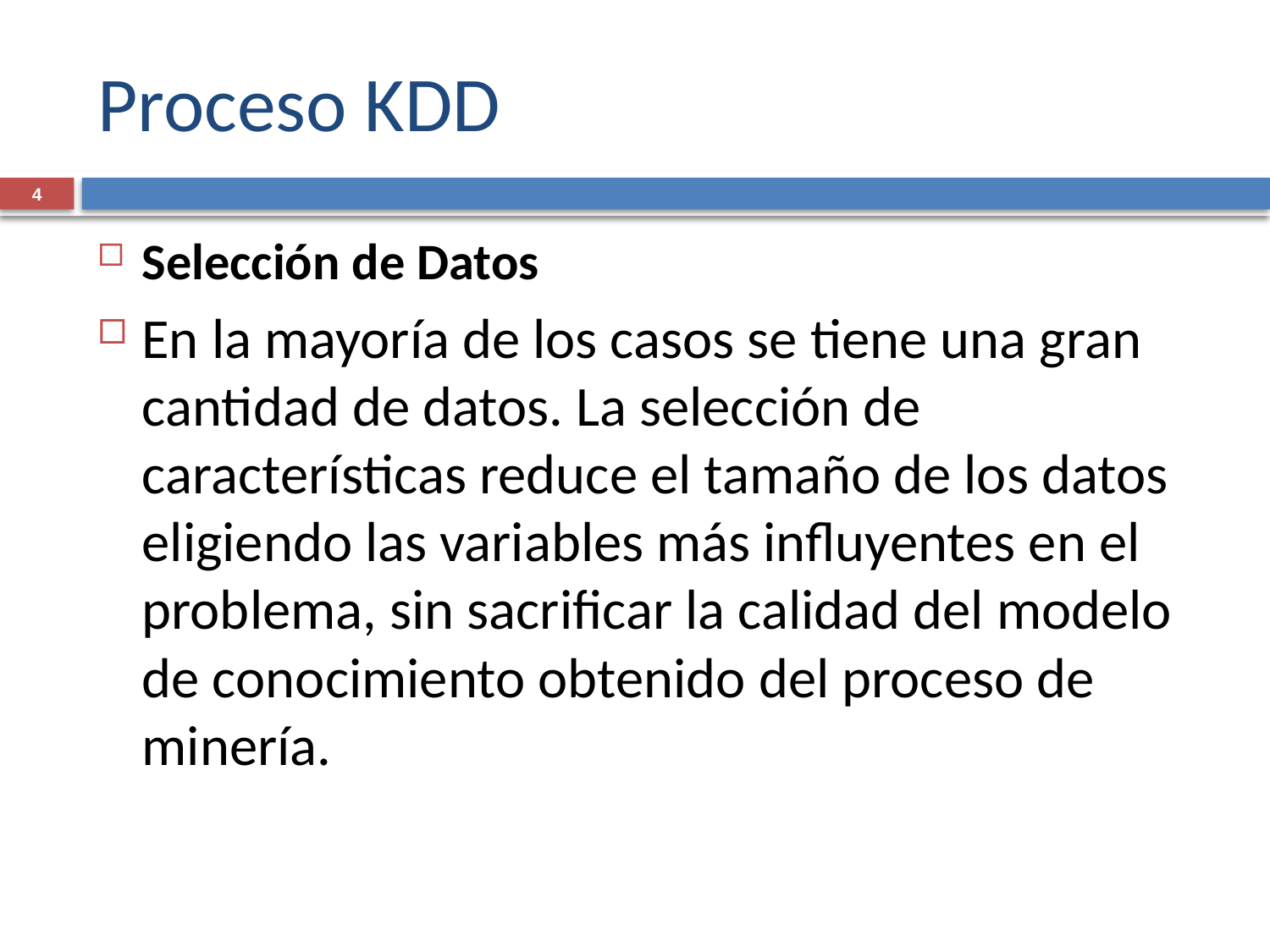

# Proceso KDD
4
Selección de Datos
En la mayoría de los casos se tiene una gran cantidad de datos. La selección de características reduce el tamaño de los datos eligiendo las variables más influyentes en el problema, sin sacrificar la calidad del modelo de conocimiento obtenido del proceso de minería.